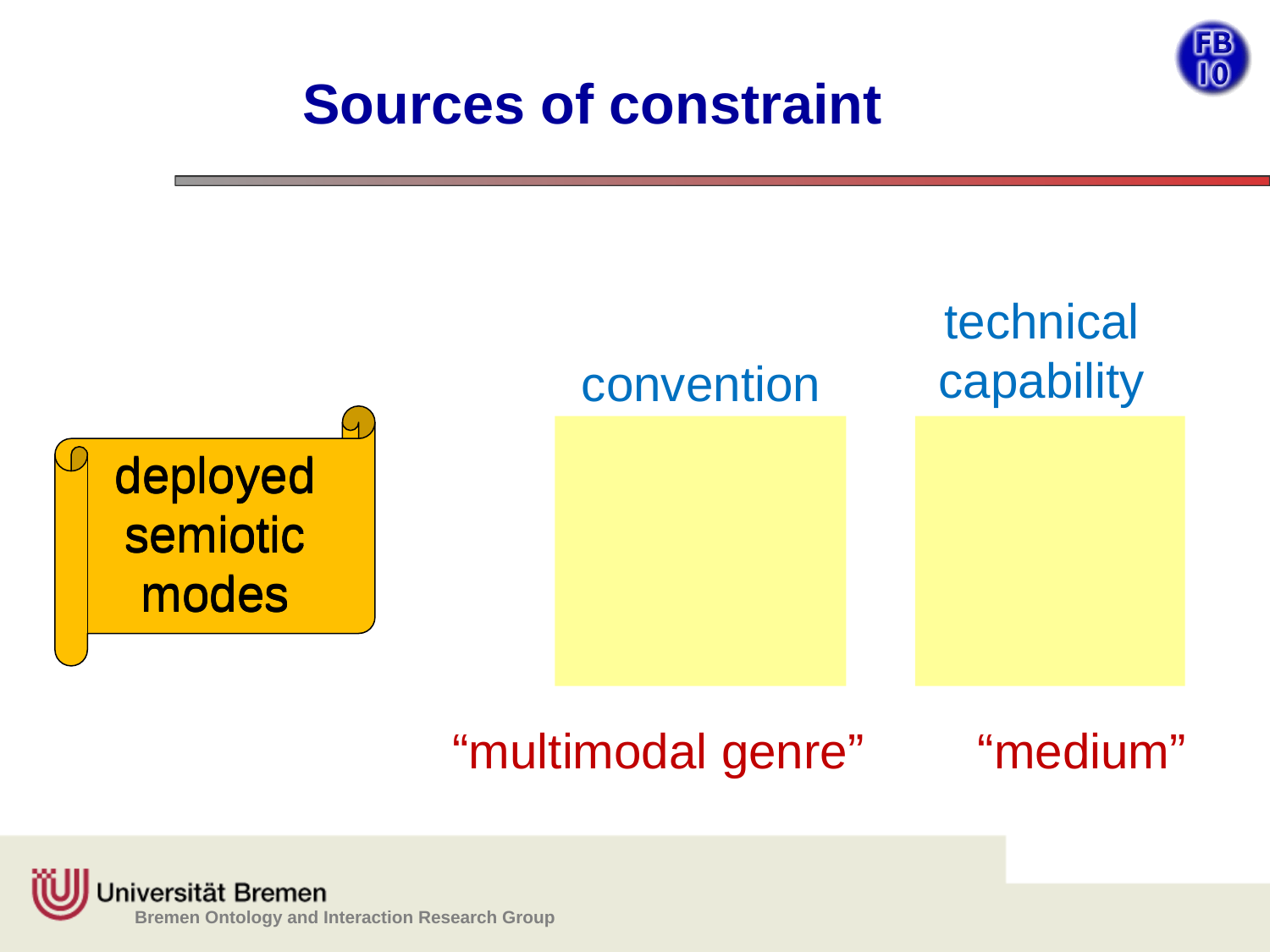

# Sources of constraint
technical
capability
convention

deployed semiotic modes
deployed semiotic modes
deployed semiotic modes
“medium”
“multimodal genre”